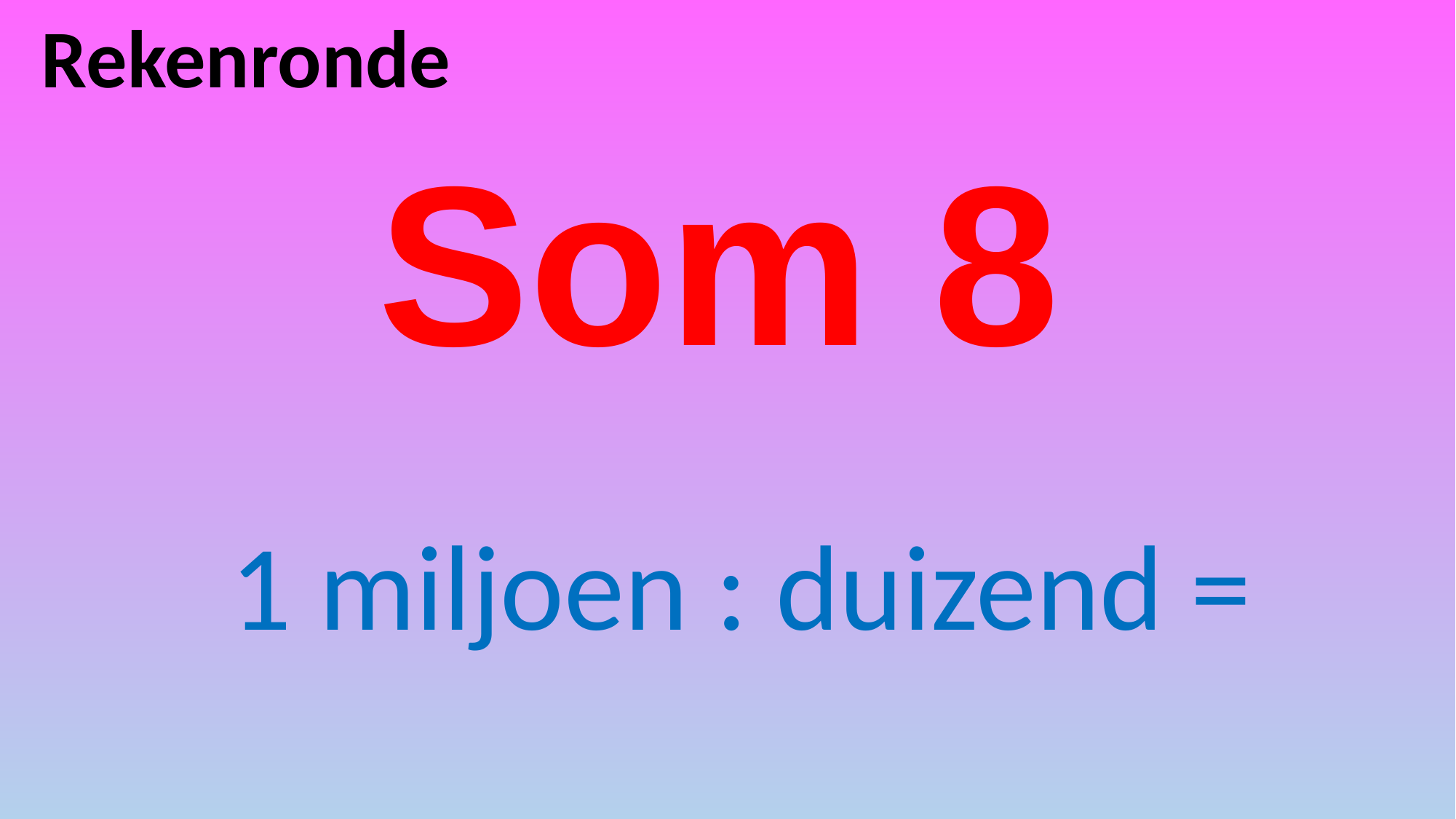

Rekenronde
# Som 8
1 miljoen : duizend =